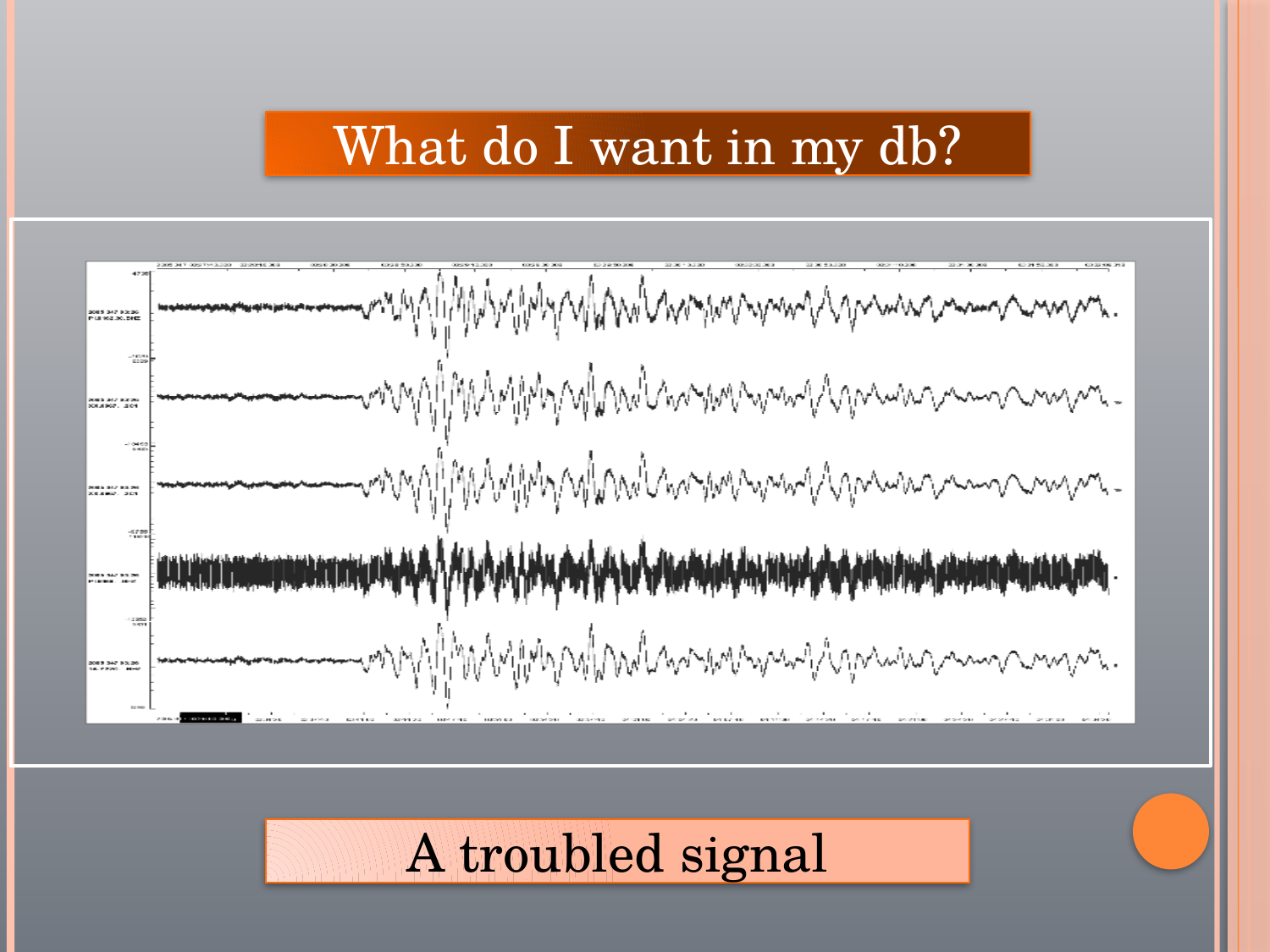

What do I want in my db?

A troubled signal